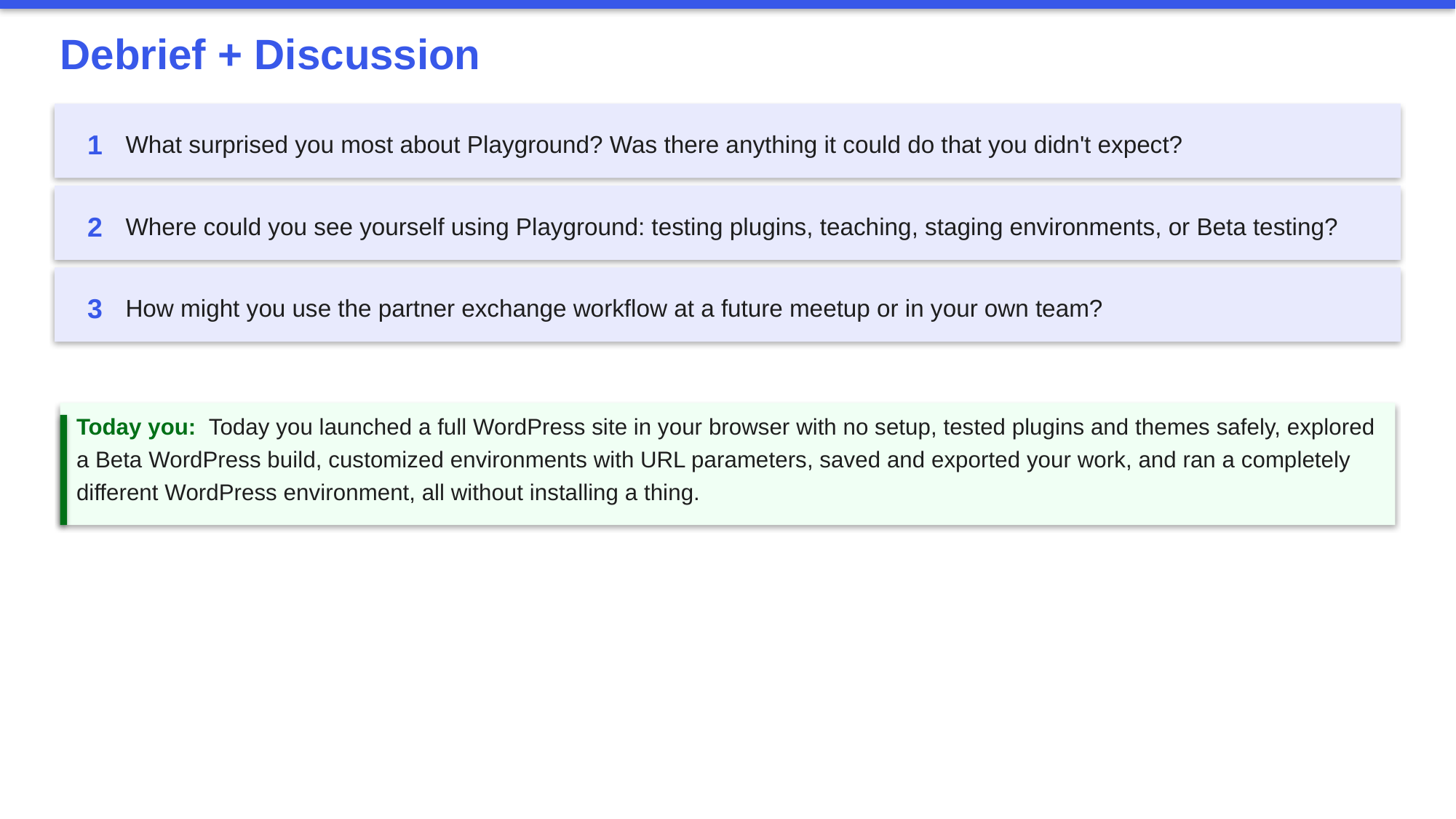

Debrief + Discussion

1
What surprised you most about Playground? Was there anything it could do that you didn't expect?

2
Where could you see yourself using Playground: testing plugins, teaching, staging environments, or Beta testing?

3
How might you use the partner exchange workflow at a future meetup or in your own team?

Today you:  Today you launched a full WordPress site in your browser with no setup, tested plugins and themes safely, explored a Beta WordPress build, customized environments with URL parameters, saved and exported your work, and ran a completely different WordPress environment, all without installing a thing.